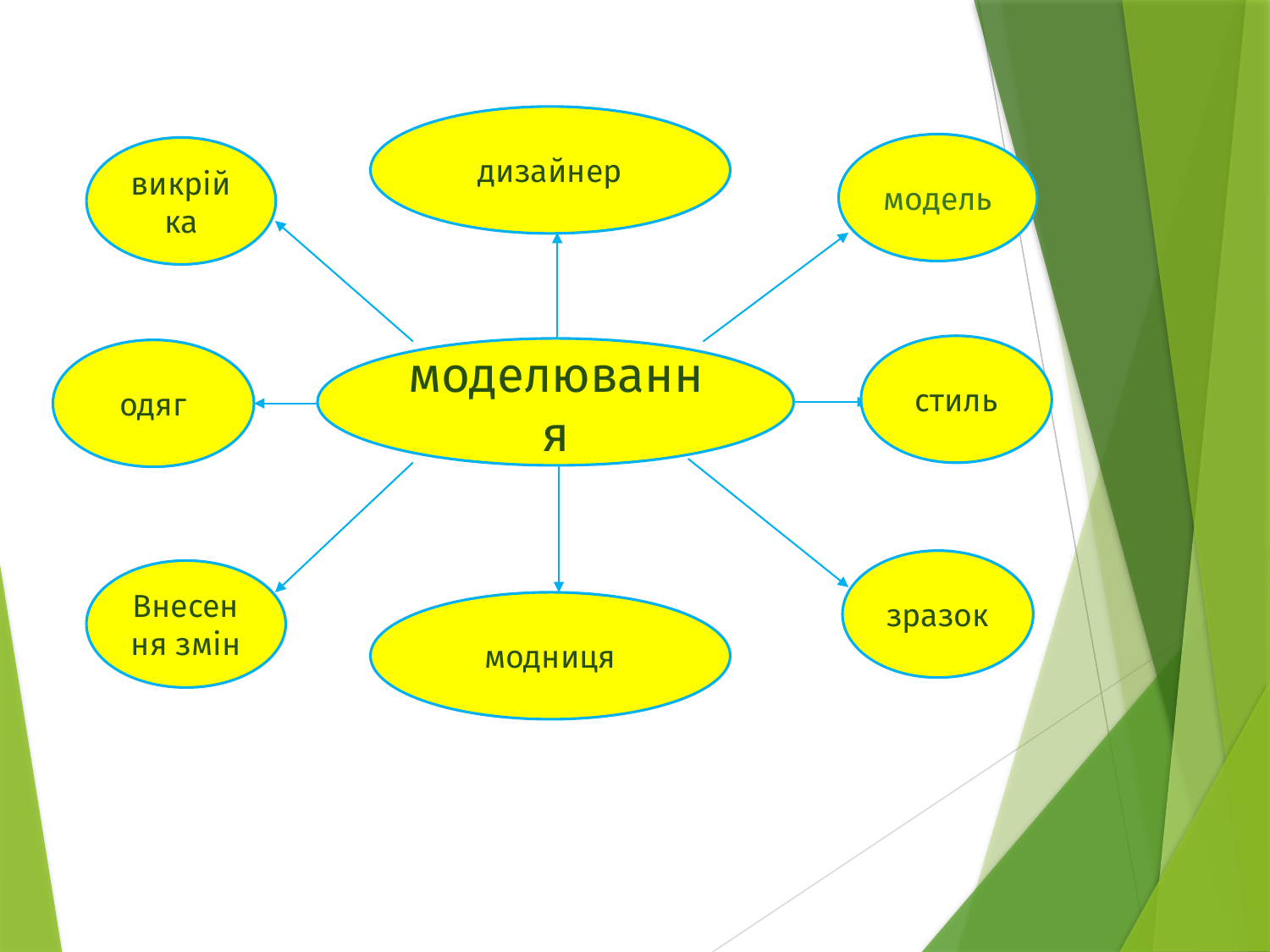

дизайнер
модель
викрійка
стиль
моделювання
одяг
зразок
Внесення змін
модниця